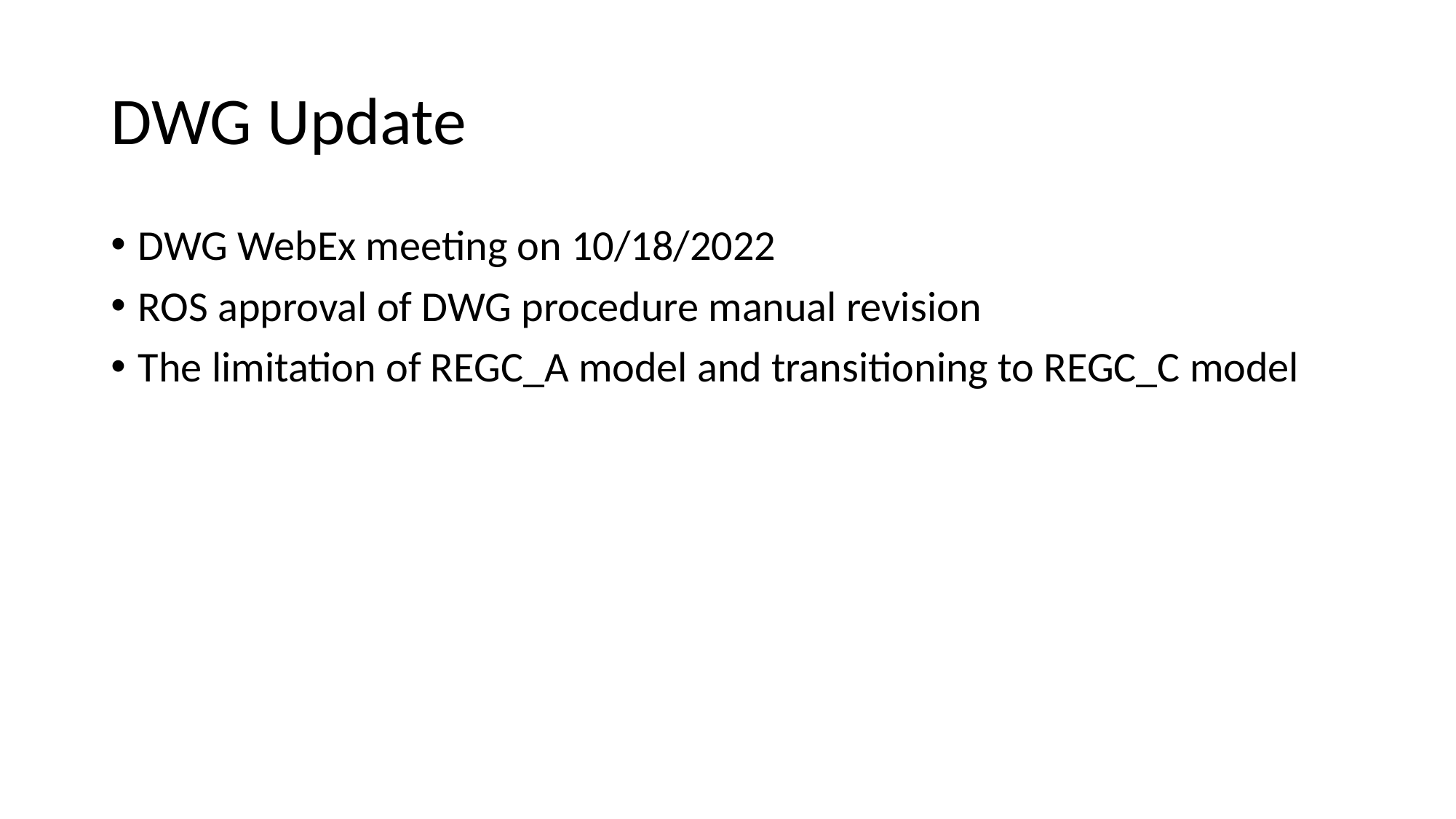

# DWG Update
DWG WebEx meeting on 10/18/2022
ROS approval of DWG procedure manual revision
The limitation of REGC_A model and transitioning to REGC_C model